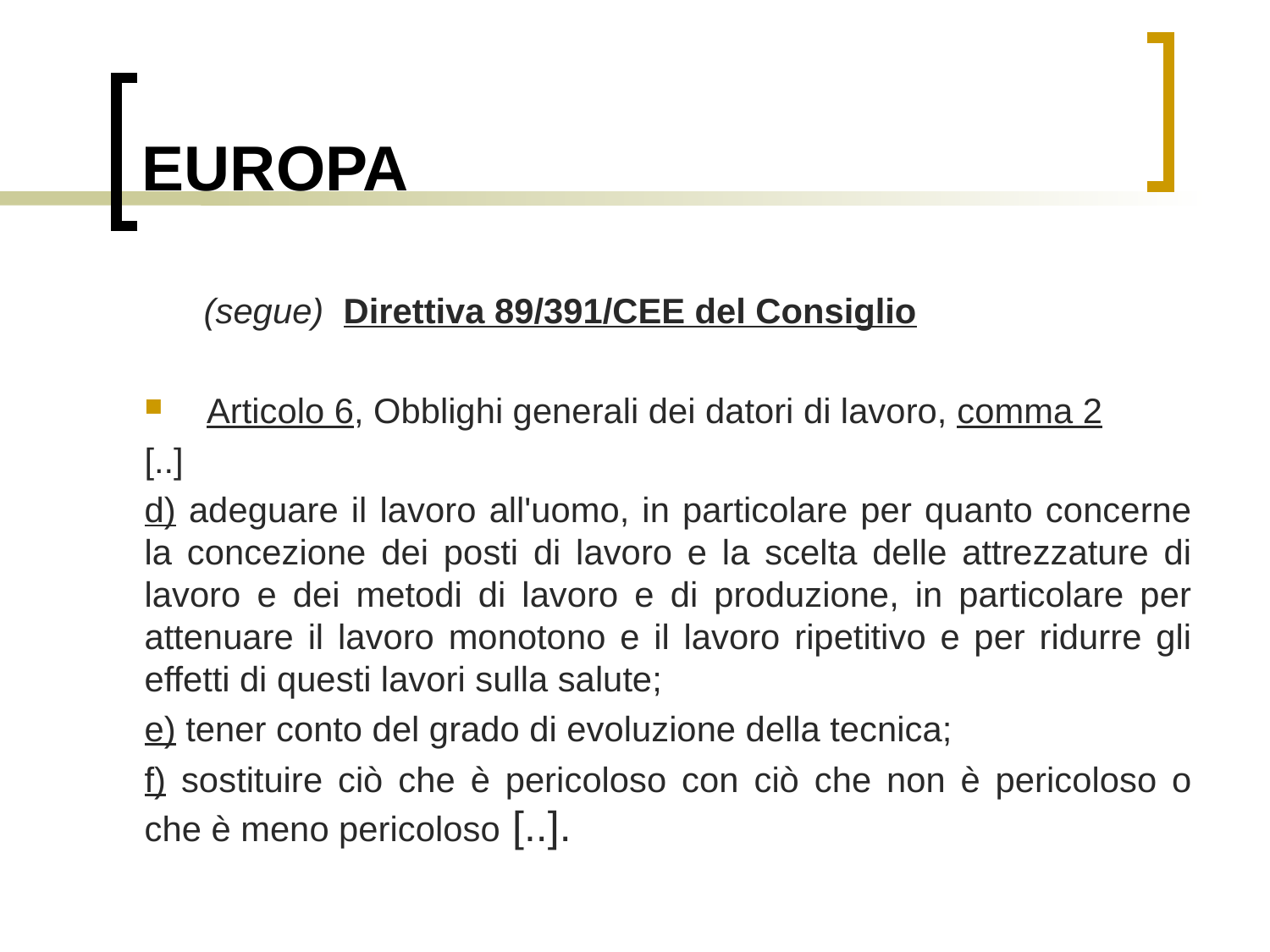

# EUROPA
     (segue)  Direttiva 89/391/CEE del Consiglio

Articolo 6, Obblighi generali dei datori di lavoro, comma 2
[..]
d) adeguare il lavoro all'uomo, in particolare per quanto concerne la concezione dei posti di lavoro e la scelta delle attrezzature di lavoro e dei metodi di lavoro e di produzione, in particolare per attenuare il lavoro monotono e il lavoro ripetitivo e per ridurre gli effetti di questi lavori sulla salute;
e) tener conto del grado di evoluzione della tecnica;
f) sostituire ciò che è pericoloso con ciò che non è pericoloso o che è meno pericoloso [..].